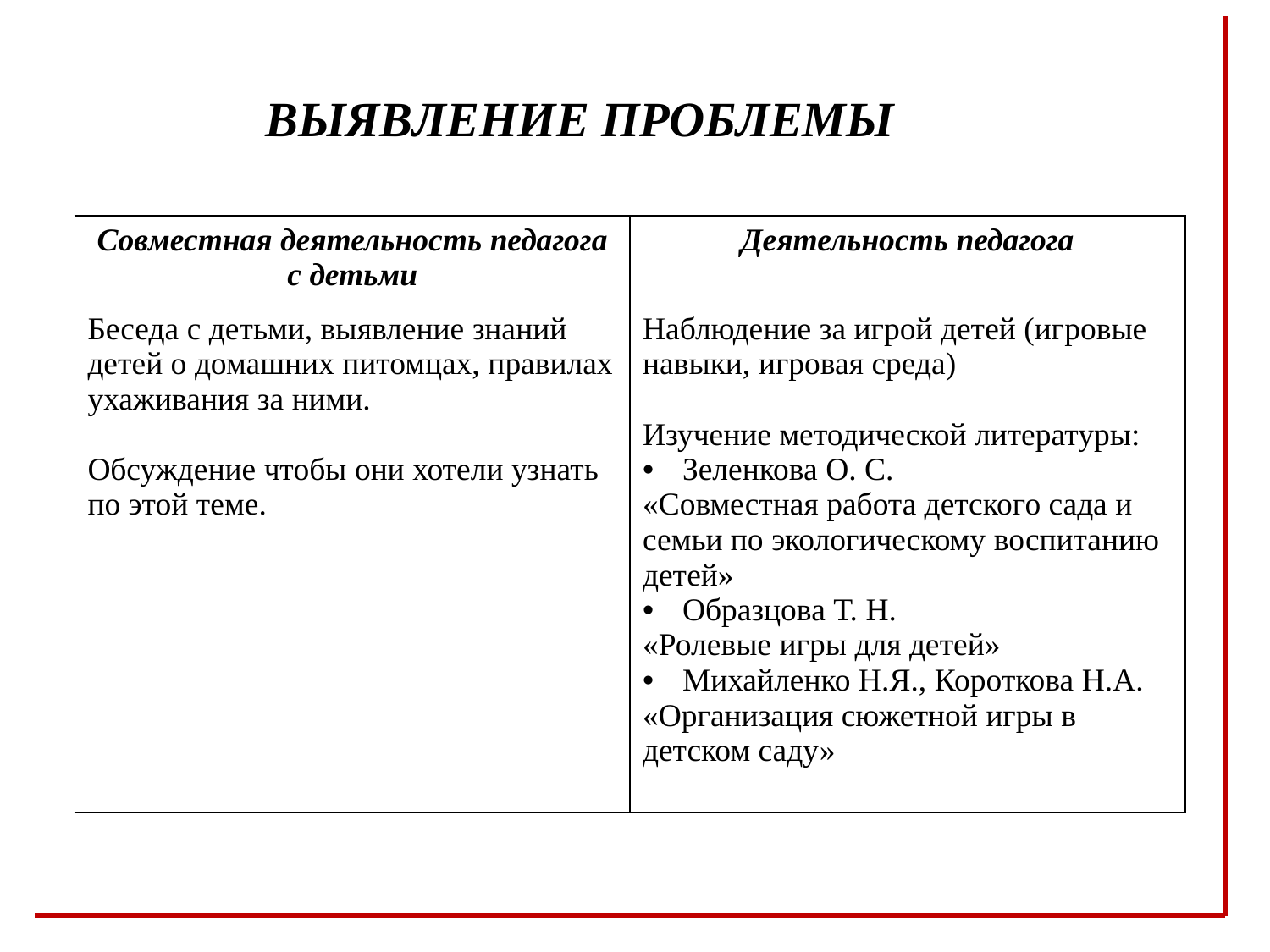

ВЫЯВЛЕНИЕ ПРОБЛЕМЫ
| Совместная деятельность педагога с детьми | Деятельность педагога |
| --- | --- |
| Беседа с детьми, выявление знаний детей о домашних питомцах, правилах ухаживания за ними. Обсуждение чтобы они хотели узнать по этой теме. | Наблюдение за игрой детей (игровые навыки, игровая среда) Изучение методической литературы: Зеленкова О. С. «Совместная работа детского сада и семьи по экологическому воспитанию детей» Образцова Т. Н. «Ролевые игры для детей» Михайленко Н.Я., Короткова Н.А. «Организация сюжетной игры в детском саду» |